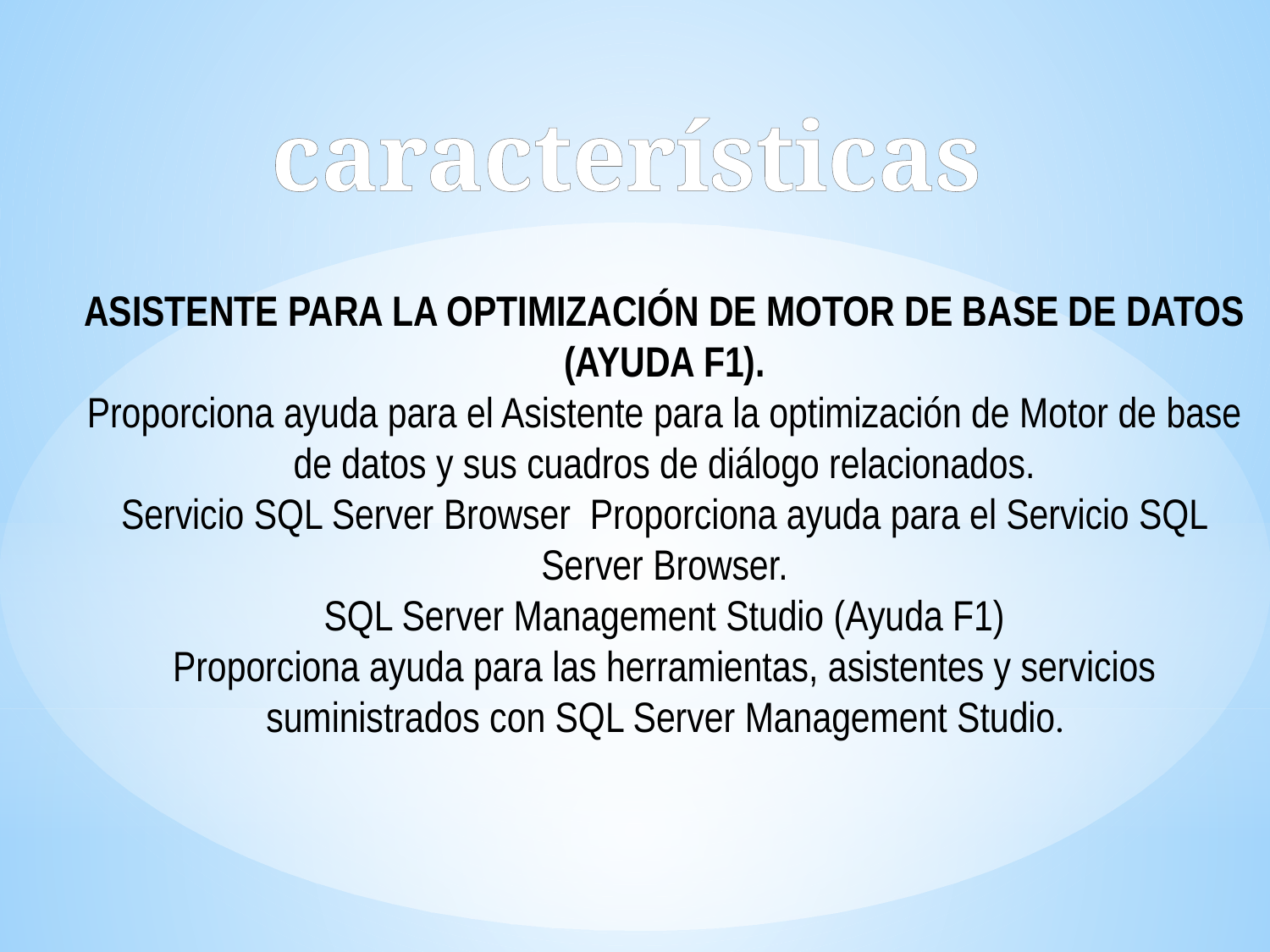

características
ASISTENTE PARA LA OPTIMIZACIÓN DE MOTOR DE BASE DE DATOS (AYUDA F1).
Proporciona ayuda para el Asistente para la optimización de Motor de base de datos y sus cuadros de diálogo relacionados.
Servicio SQL Server Browser  Proporciona ayuda para el Servicio SQL Server Browser.
SQL Server Management Studio (Ayuda F1)
Proporciona ayuda para las herramientas, asistentes y servicios suministrados con SQL Server Management Studio.